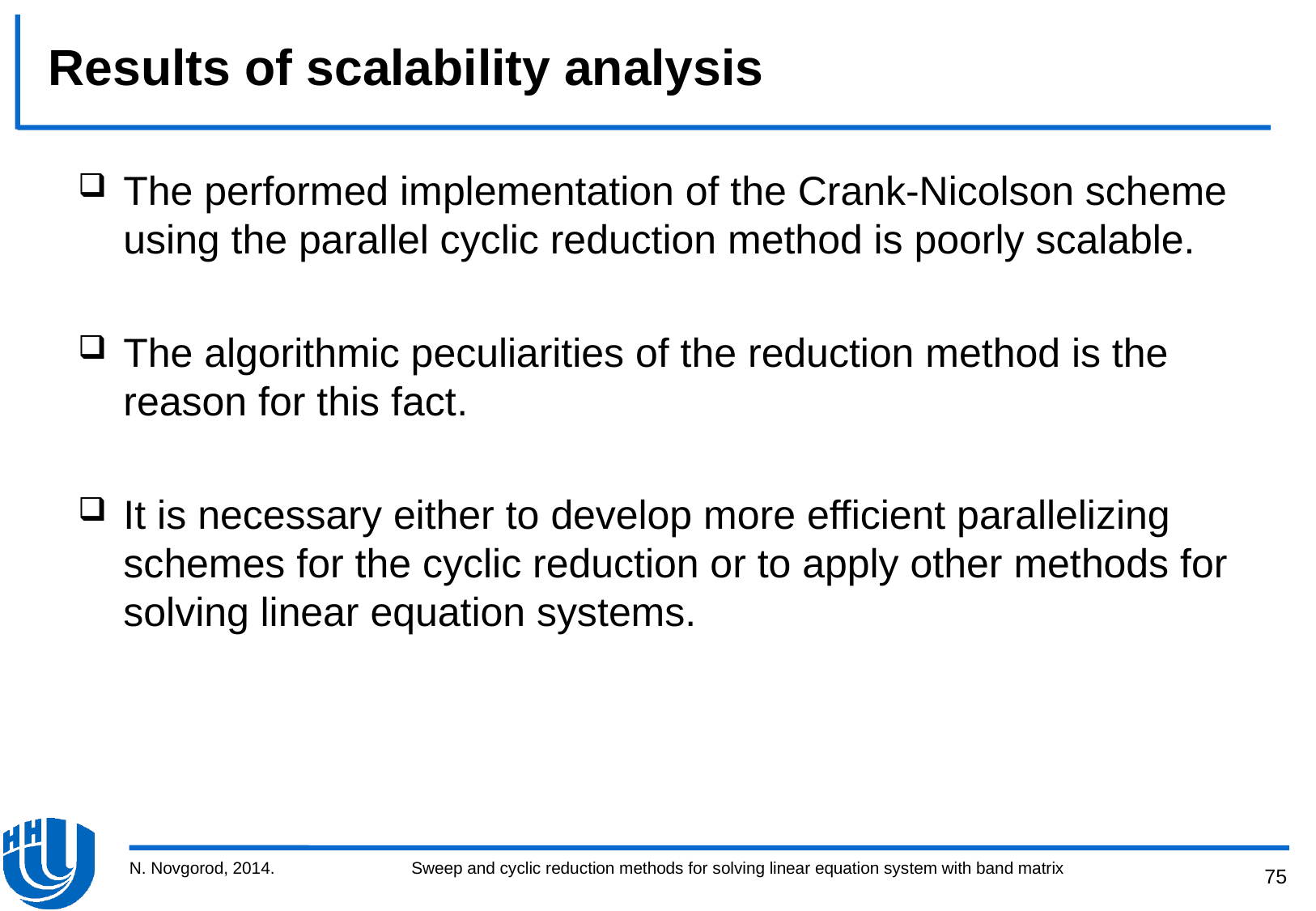

# Results of scalability analysis
The performed implementation of the Crank-Nicolson scheme using the parallel cyclic reduction method is poorly scalable.

The algorithmic peculiarities of the reduction method is the reason for this fact.

It is necessary either to develop more efficient parallelizing schemes for the cyclic reduction or to apply other methods for solving linear equation systems.
N. Novgorod, 2014.
Sweep and cyclic reduction methods for solving linear equation system with band matrix